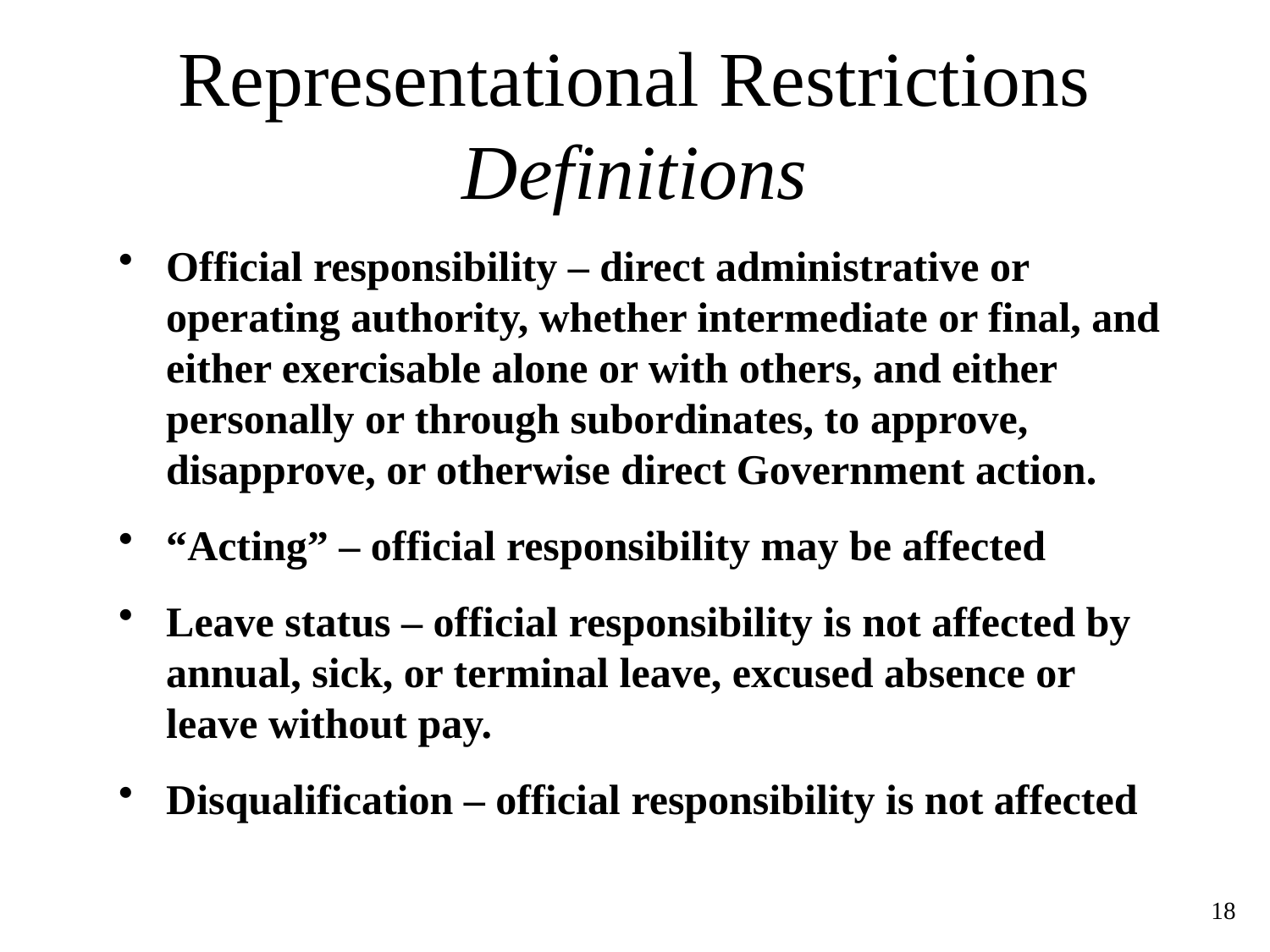

# Representational Restrictions Definitions
Official responsibility – direct administrative or operating authority, whether intermediate or final, and either exercisable alone or with others, and either personally or through subordinates, to approve, disapprove, or otherwise direct Government action.
“Acting” – official responsibility may be affected
Leave status – official responsibility is not affected by annual, sick, or terminal leave, excused absence or leave without pay.
Disqualification – official responsibility is not affected

18